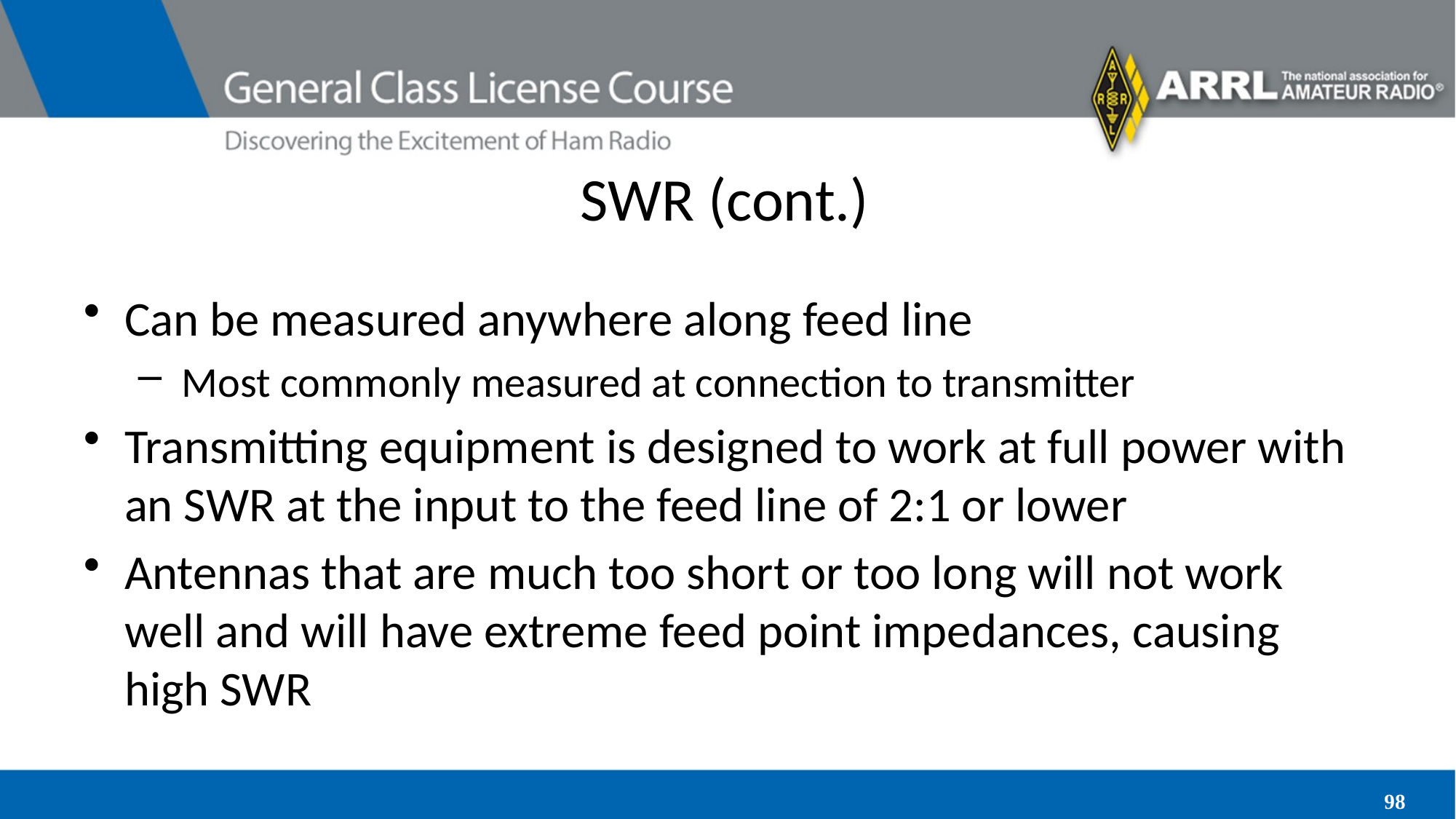

# SWR (cont.)
Can be measured anywhere along feed line
 Most commonly measured at connection to transmitter
Transmitting equipment is designed to work at full power with an SWR at the input to the feed line of 2:1 or lower
Antennas that are much too short or too long will not work well and will have extreme feed point impedances, causing high SWR